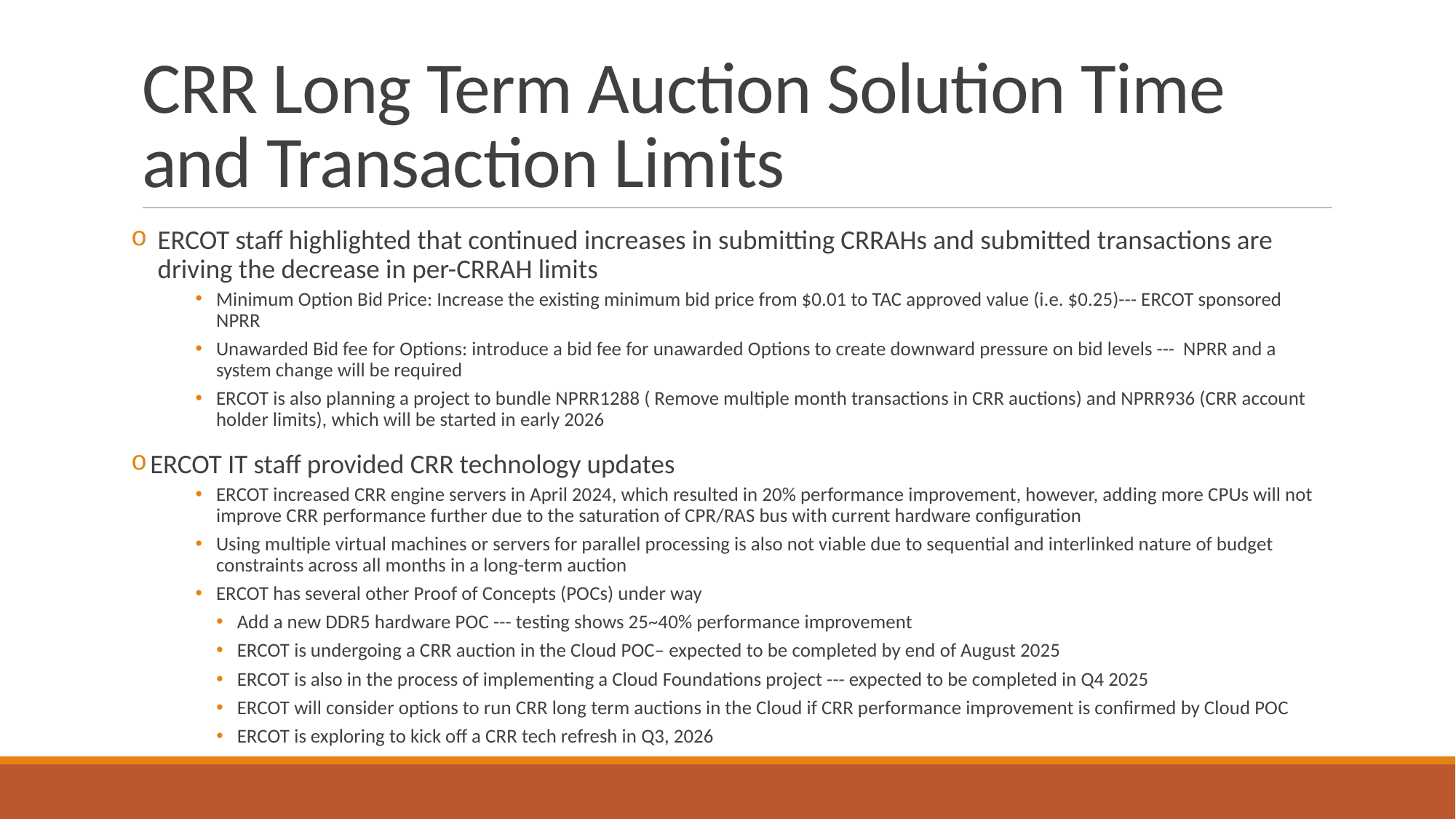

# CRR Long Term Auction Solution Time and Transaction Limits
ERCOT staff highlighted that continued increases in submitting CRRAHs and submitted transactions are driving the decrease in per-CRRAH limits
Minimum Option Bid Price: Increase the existing minimum bid price from $0.01 to TAC approved value (i.e. $0.25)--- ERCOT sponsored NPRR
Unawarded Bid fee for Options: introduce a bid fee for unawarded Options to create downward pressure on bid levels ---  NPRR and a system change will be required
ERCOT is also planning a project to bundle NPRR1288 ( Remove multiple month transactions in CRR auctions) and NPRR936 (CRR account holder limits), which will be started in early 2026
 ERCOT IT staff provided CRR technology updates
ERCOT increased CRR engine servers in April 2024, which resulted in 20% performance improvement, however, adding more CPUs will not improve CRR performance further due to the saturation of CPR/RAS bus with current hardware configuration
Using multiple virtual machines or servers for parallel processing is also not viable due to sequential and interlinked nature of budget constraints across all months in a long-term auction
ERCOT has several other Proof of Concepts (POCs) under way
Add a new DDR5 hardware POC --- testing shows 25~40% performance improvement
ERCOT is undergoing a CRR auction in the Cloud POC– expected to be completed by end of August 2025
ERCOT is also in the process of implementing a Cloud Foundations project --- expected to be completed in Q4 2025
ERCOT will consider options to run CRR long term auctions in the Cloud if CRR performance improvement is confirmed by Cloud POC
ERCOT is exploring to kick off a CRR tech refresh in Q3, 2026